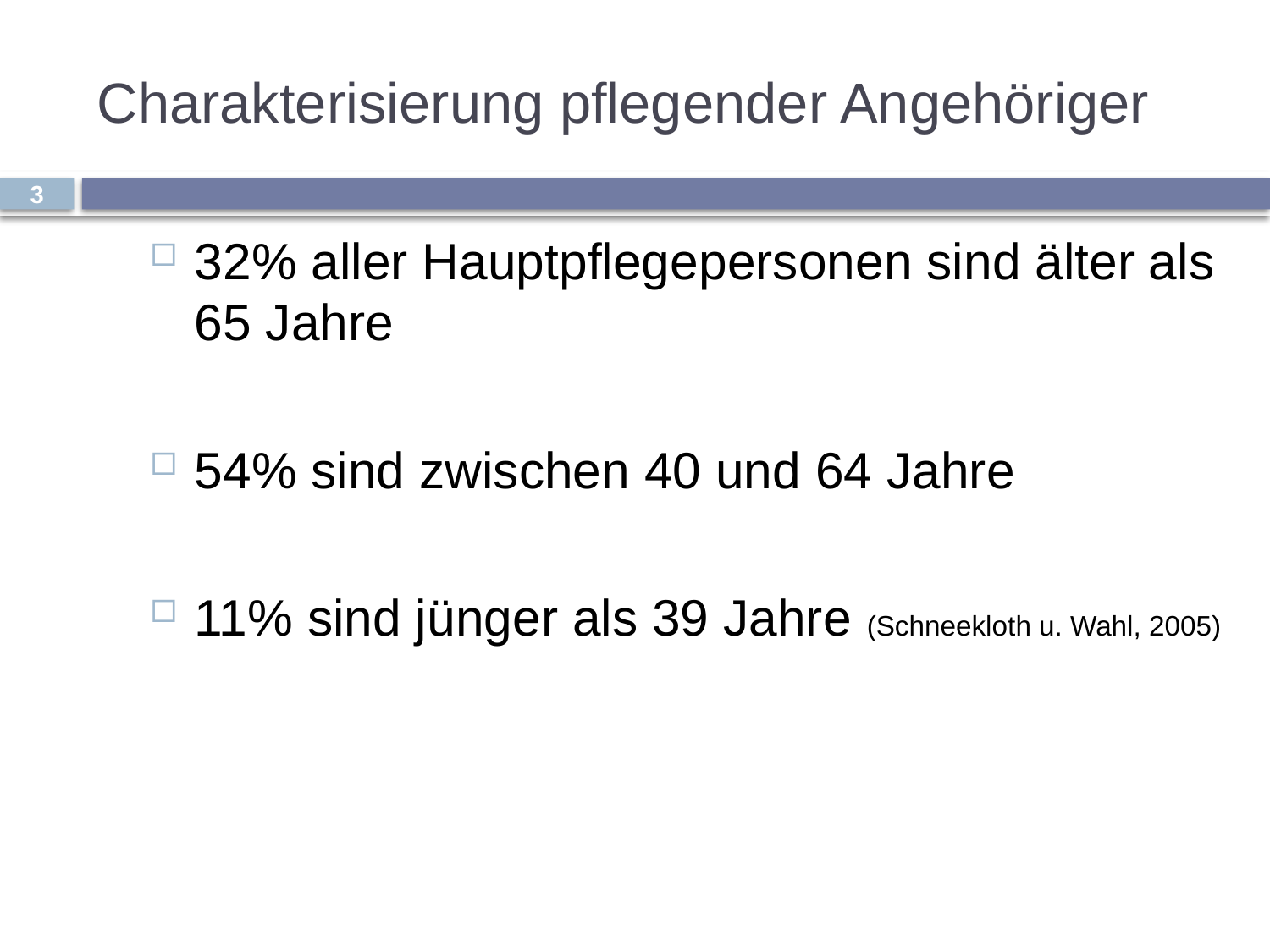

# Charakterisierung pflegender Angehöriger
3
32% aller Hauptpflegepersonen sind älter als 65 Jahre

54% sind zwischen 40 und 64 Jahre

11% sind jünger als 39 Jahre (Schneekloth u. Wahl, 2005)